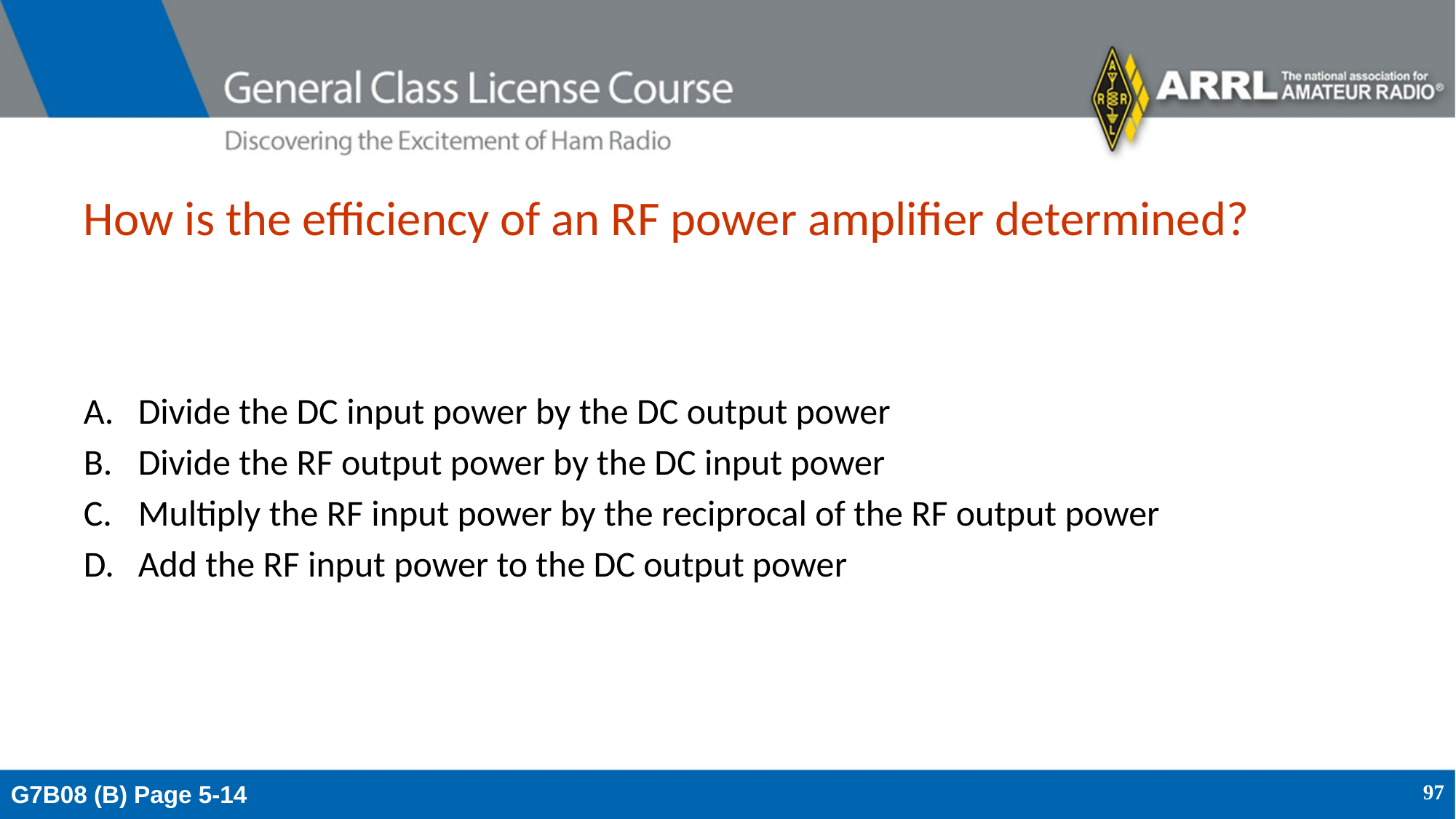

# How is the efficiency of an RF power amplifier determined?
Divide the DC input power by the DC output power
Divide the RF output power by the DC input power
Multiply the RF input power by the reciprocal of the RF output power
Add the RF input power to the DC output power
G7B08 (B) Page 5-14
97